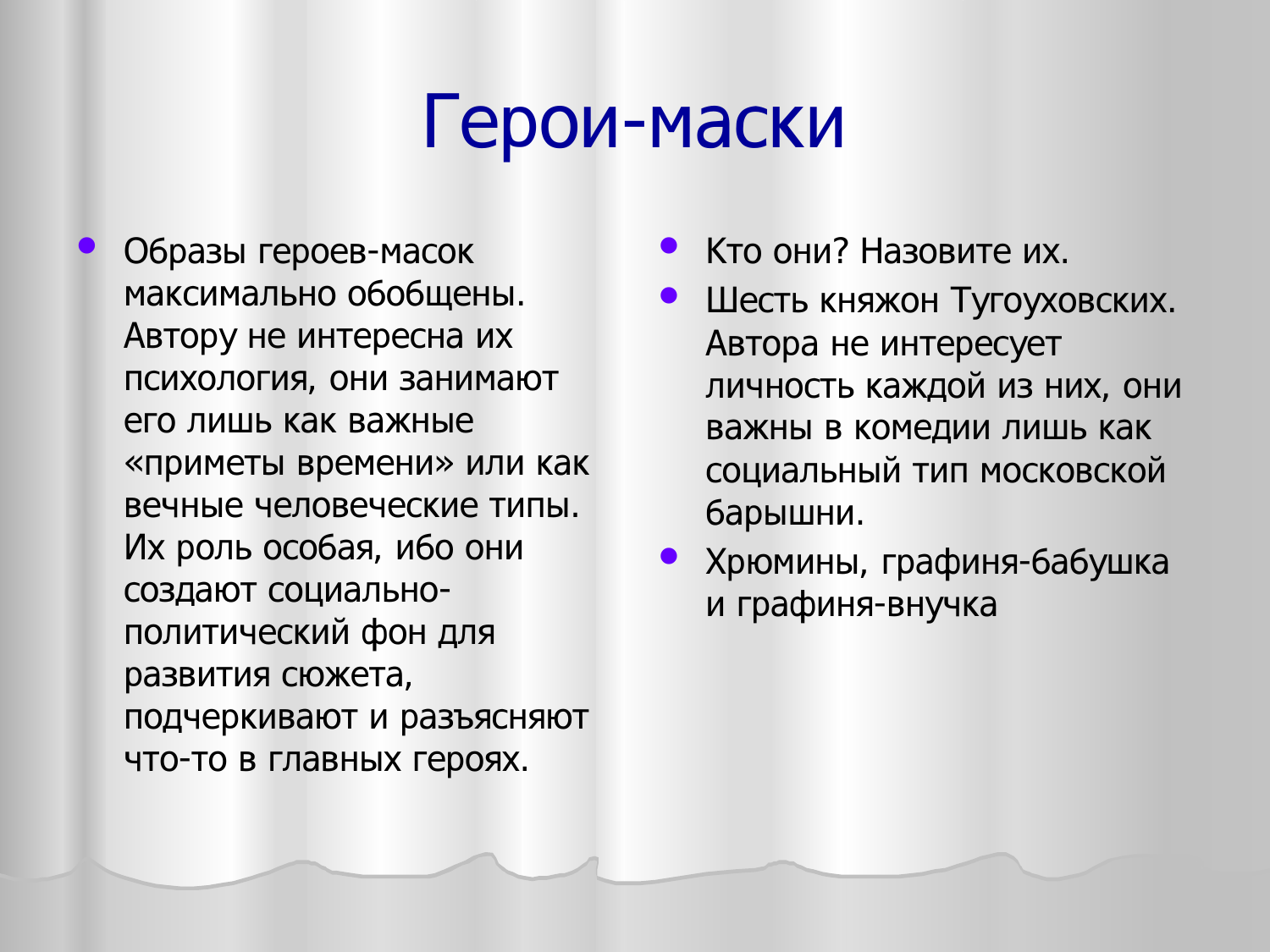

# Герои-маски
Образы героев-масок максимально обобщены. Автору не интересна их психология, они занимают его лишь как важные «приметы времени» или как вечные человеческие типы. Их роль особая, ибо они создают социально-политический фон для развития сюжета, подчеркивают и разъясняют что-то в главных героях.
Кто они? Назовите их.
Шесть княжон Тугоуховских. Автора не интересует личность каждой из них, они важны в комедии лишь как социальный тип московской барышни.
Хрюмины, графиня-бабушка и графиня-внучка